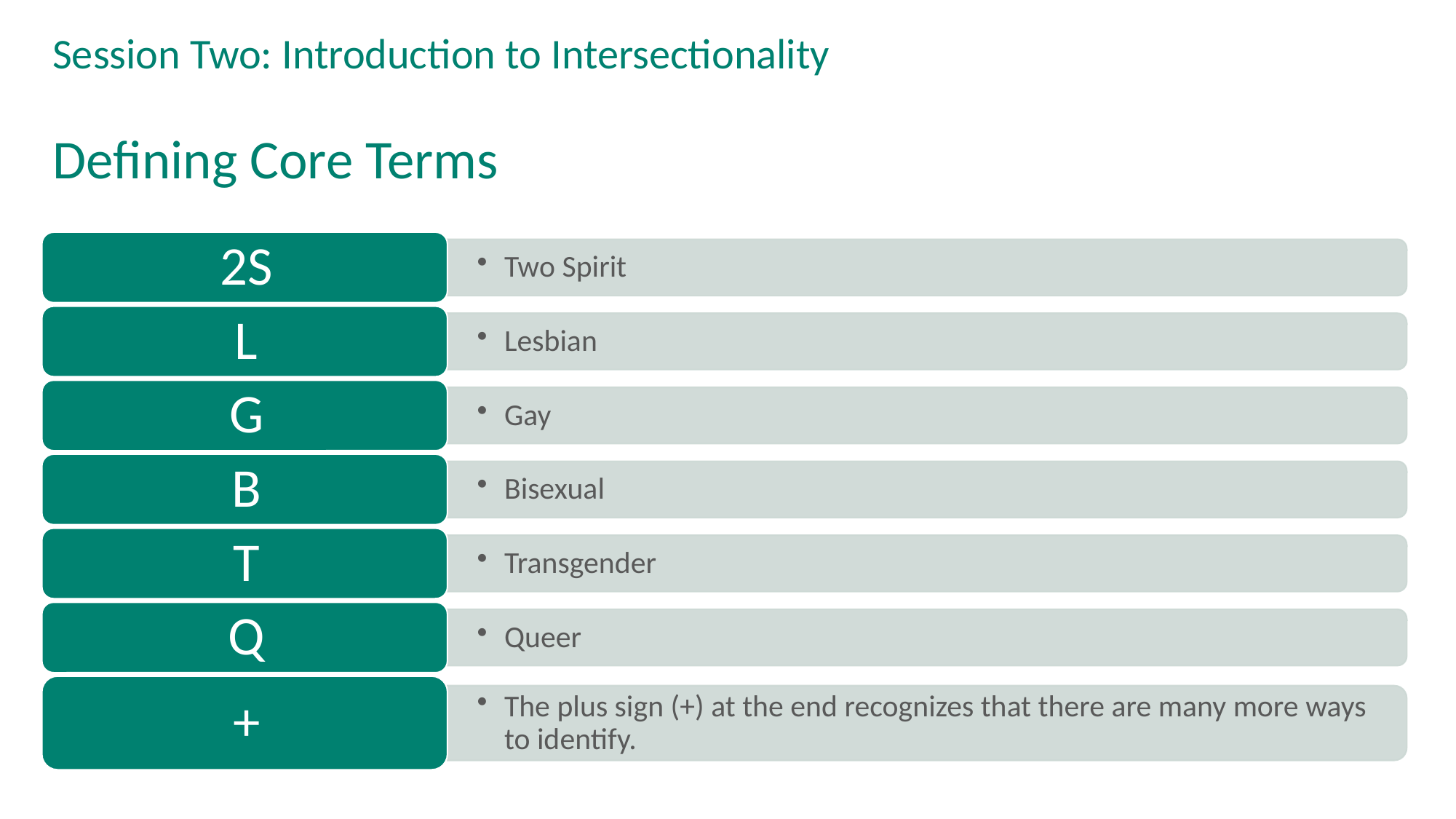

# Session Two: Introduction to Intersectionality
Defining Core Terms
Two Spirit
2S
Lesbian
L
Gay
G
Bisexual
B
Transgender
T
Queer
Q
The plus sign (+) at the end recognizes that there are many more ways to identify.
+